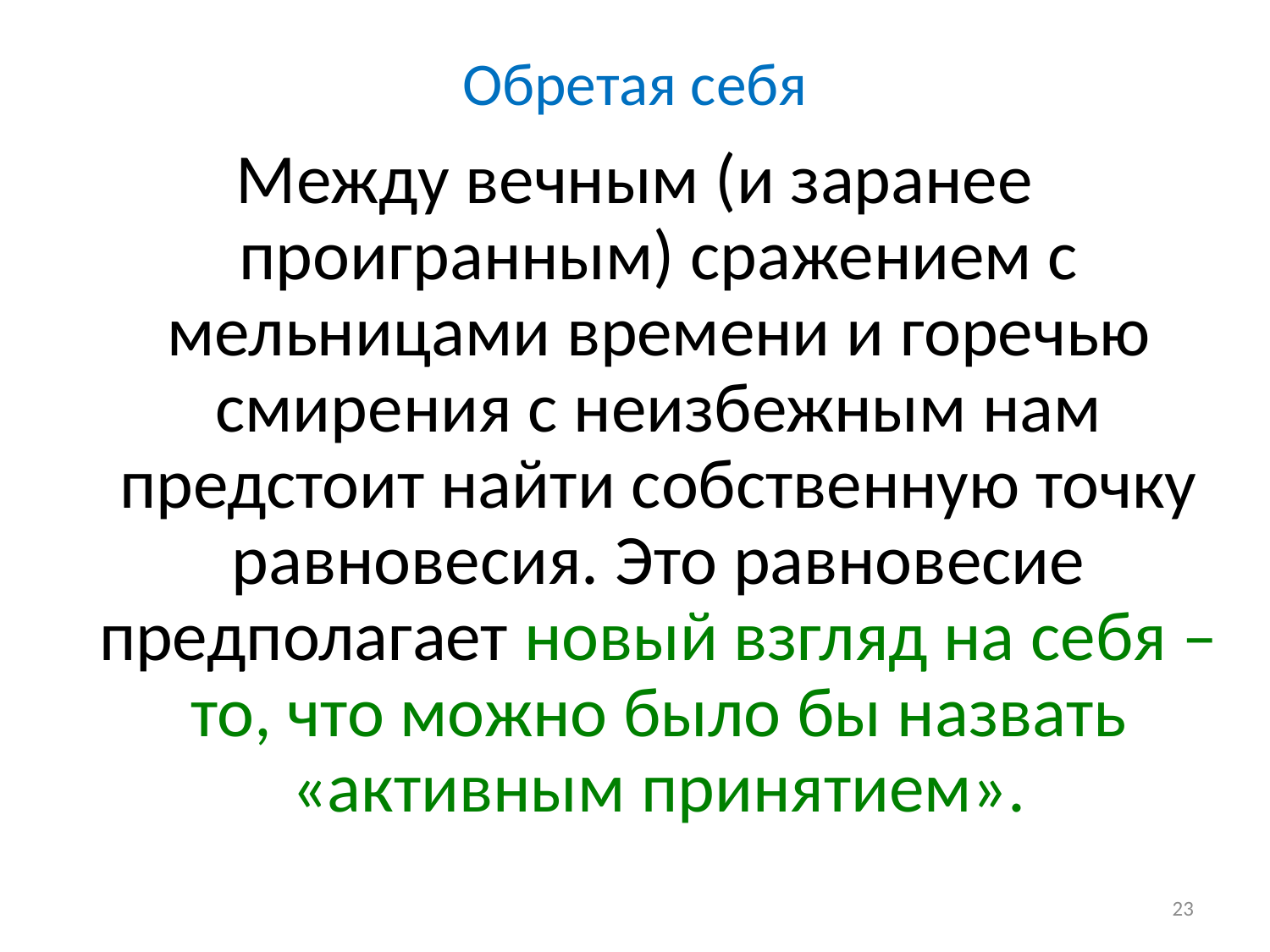

# Обретая себя
Между вечным (и заранее проигранным) сражением с мельницами времени и горечью смирения с неизбежным нам предстоит найти собственную точку равновесия. Это равновесие предполагает новый взгляд на себя – то, что можно было бы назвать «активным принятием».
23